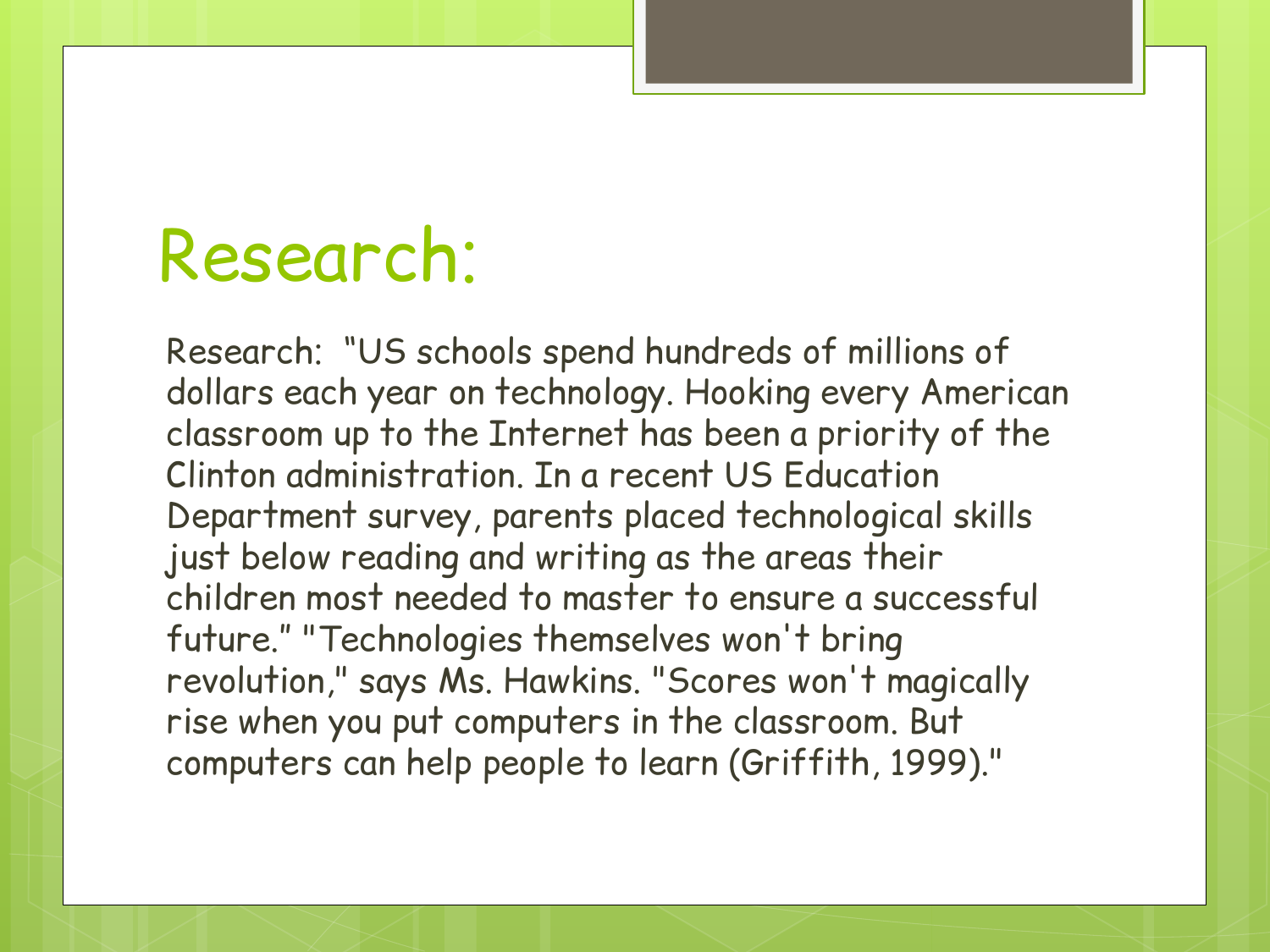

# Research:
Research:  “US schools spend hundreds of millions of dollars each year on technology. Hooking every American classroom up to the Internet has been a priority of the Clinton administration. In a recent US Education Department survey, parents placed technological skills just below reading and writing as the areas their children most needed to master to ensure a successful future.” "Technologies themselves won't bring revolution," says Ms. Hawkins. "Scores won't magically rise when you put computers in the classroom. But computers can help people to learn (Griffith, 1999)."